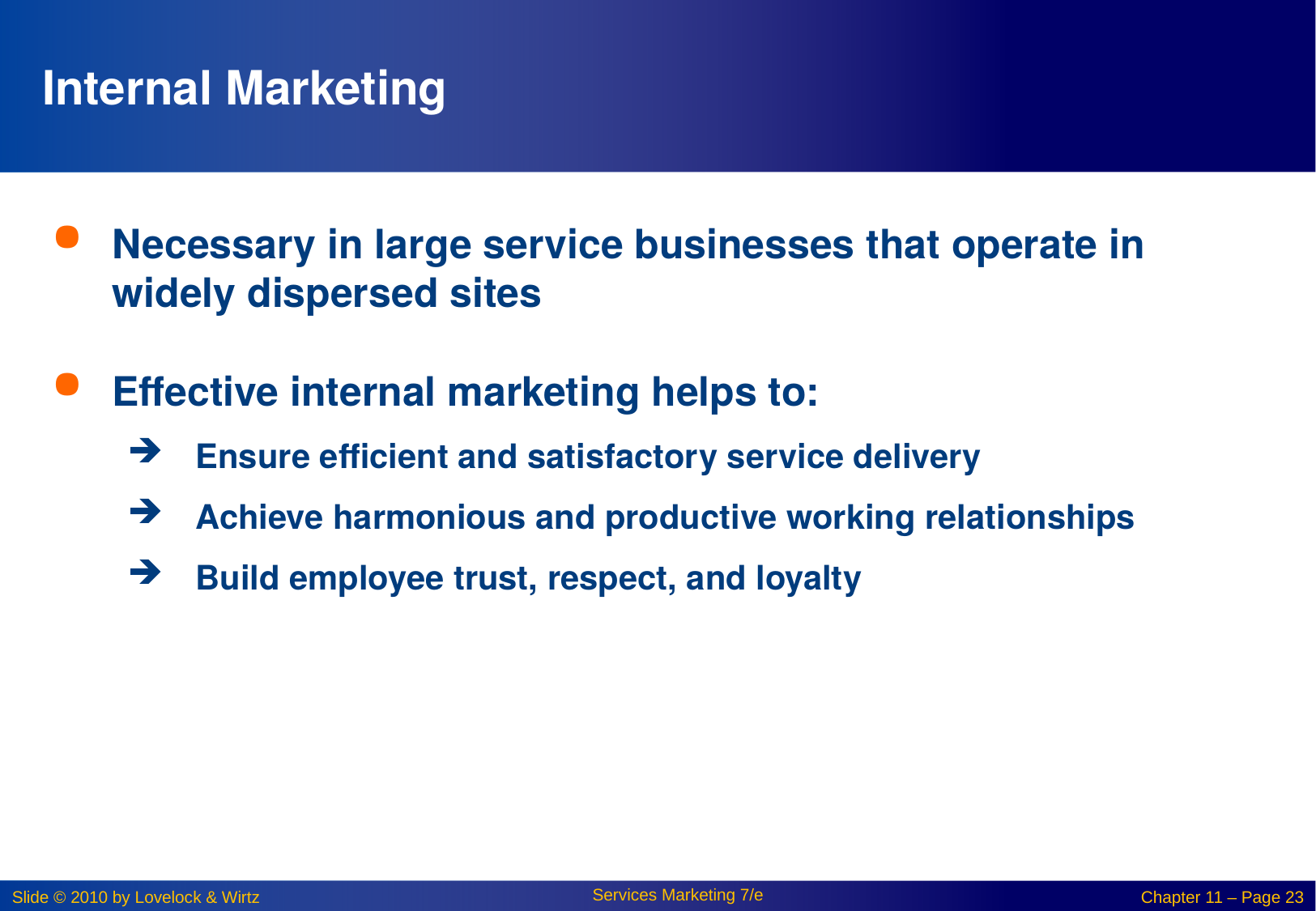

# Internal Marketing
Necessary in large service businesses that operate in widely dispersed sites
Effective internal marketing helps to:
Ensure efficient and satisfactory service delivery
Achieve harmonious and productive working relationships
Build employee trust, respect, and loyalty